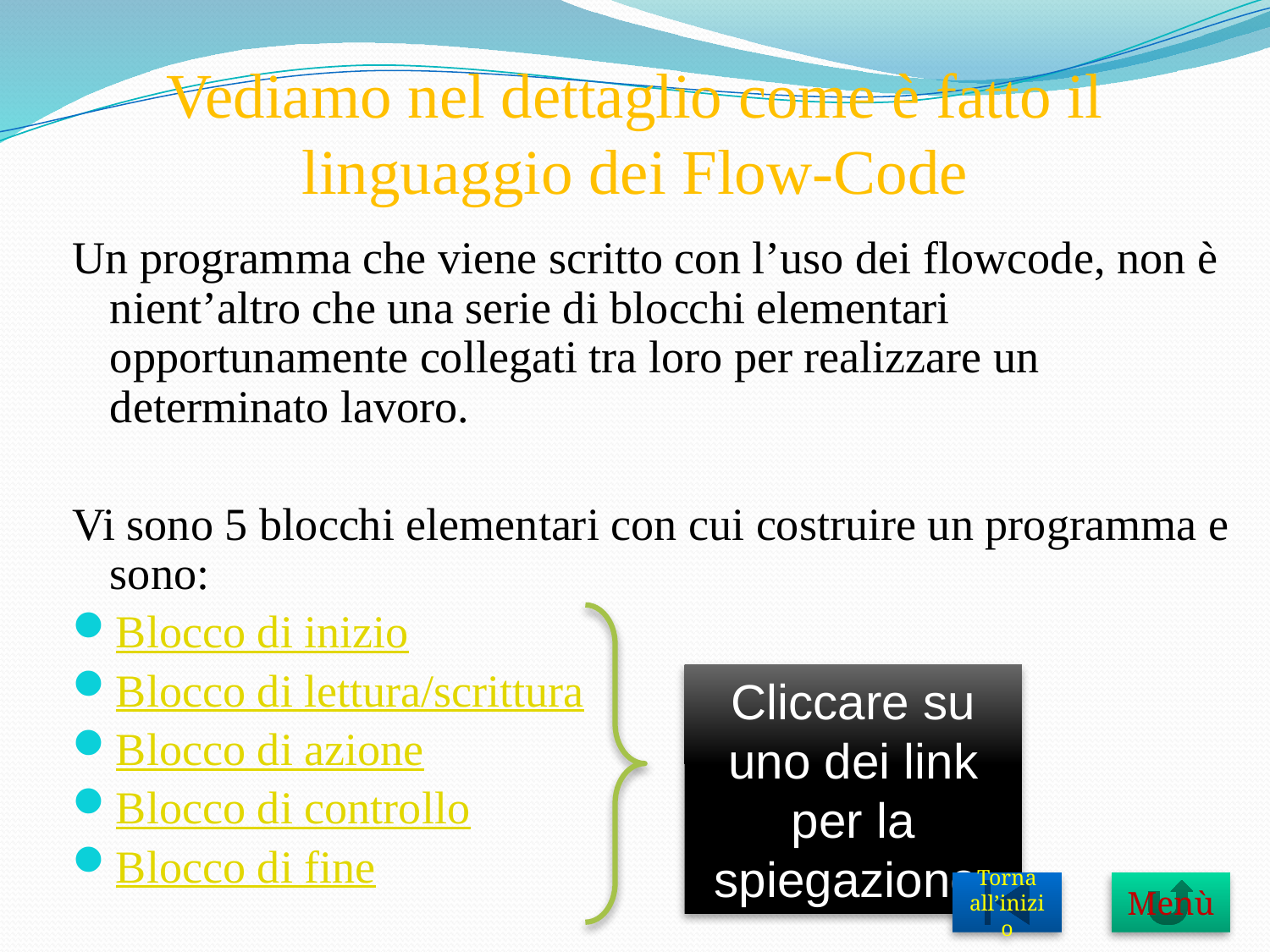

# Vediamo nel dettaglio come è fatto il linguaggio dei Flow-Code
Un programma che viene scritto con l’uso dei flowcode, non è nient’altro che una serie di blocchi elementari opportunamente collegati tra loro per realizzare un determinato lavoro.

Vi sono 5 blocchi elementari con cui costruire un programma e sono:
Blocco di inizio
Blocco di lettura/scrittura
Blocco di azione
Blocco di controllo
Blocco di fine

Cliccare su uno dei link per la spiegazione.
Torna all’inizio
Menù